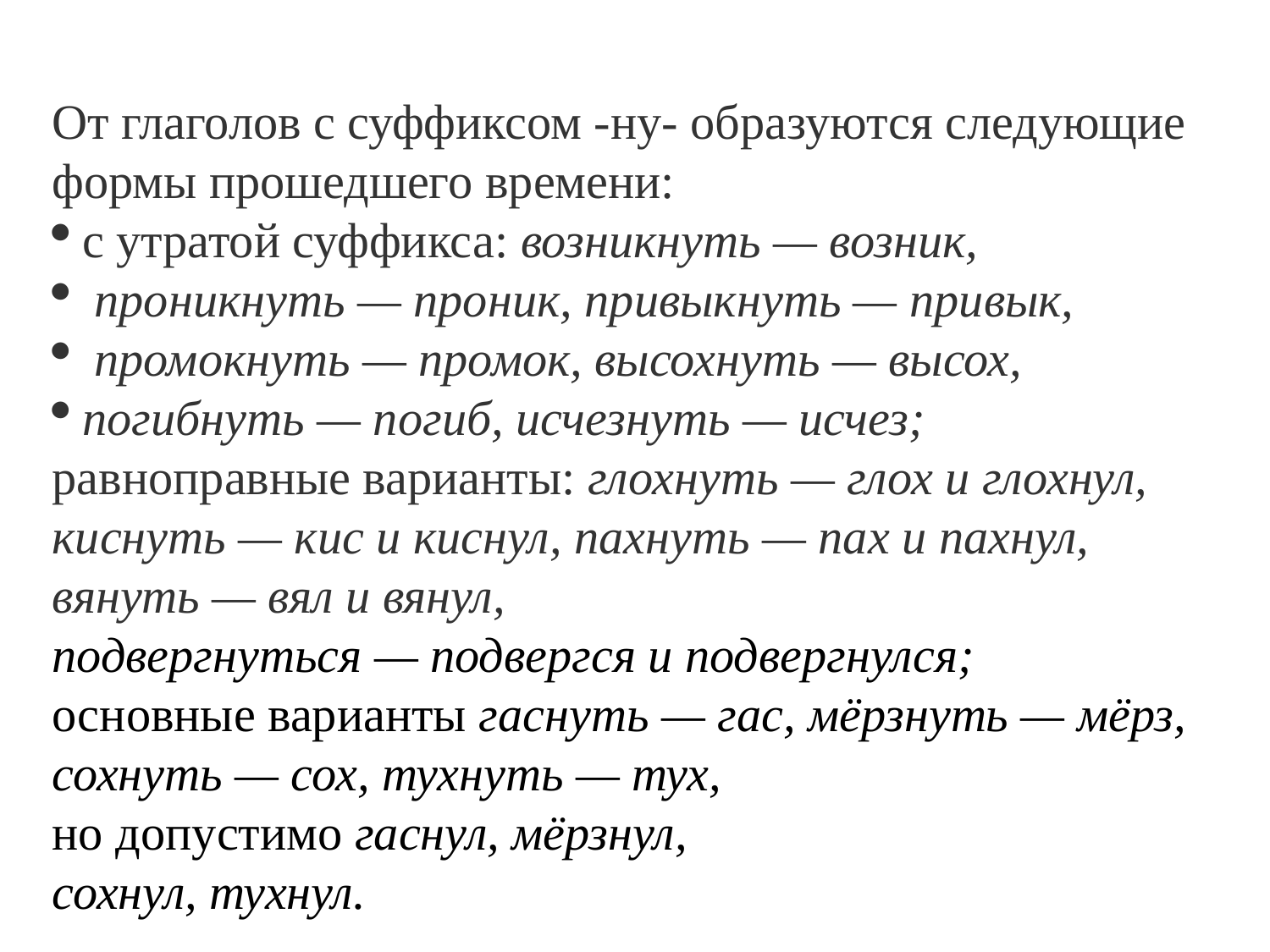

От глаголов с суффиксом -ну- образуются следующие
формы прошедшего времени:
с утратой суффикса: возникнуть — возник,
 проникнуть — проник, привыкнуть — привык,
 промокнуть — промок, высохнуть — высох,
погибнуть — погиб, исчезнуть — исчез;
равноправные варианты: глохнуть — глох и глохнул,
киснуть — кис и киснул, пахнуть — пах и пахнул,
вянуть — вял и вянул,
подвергнуться — подвергся и подвергнулся;
основные варианты гаснуть — гас, мёрзнуть — мёрз,
сохнуть — сох, тухнуть — тух,
но допустимо гаснул, мёрзнул,
сохнул, тухнул.